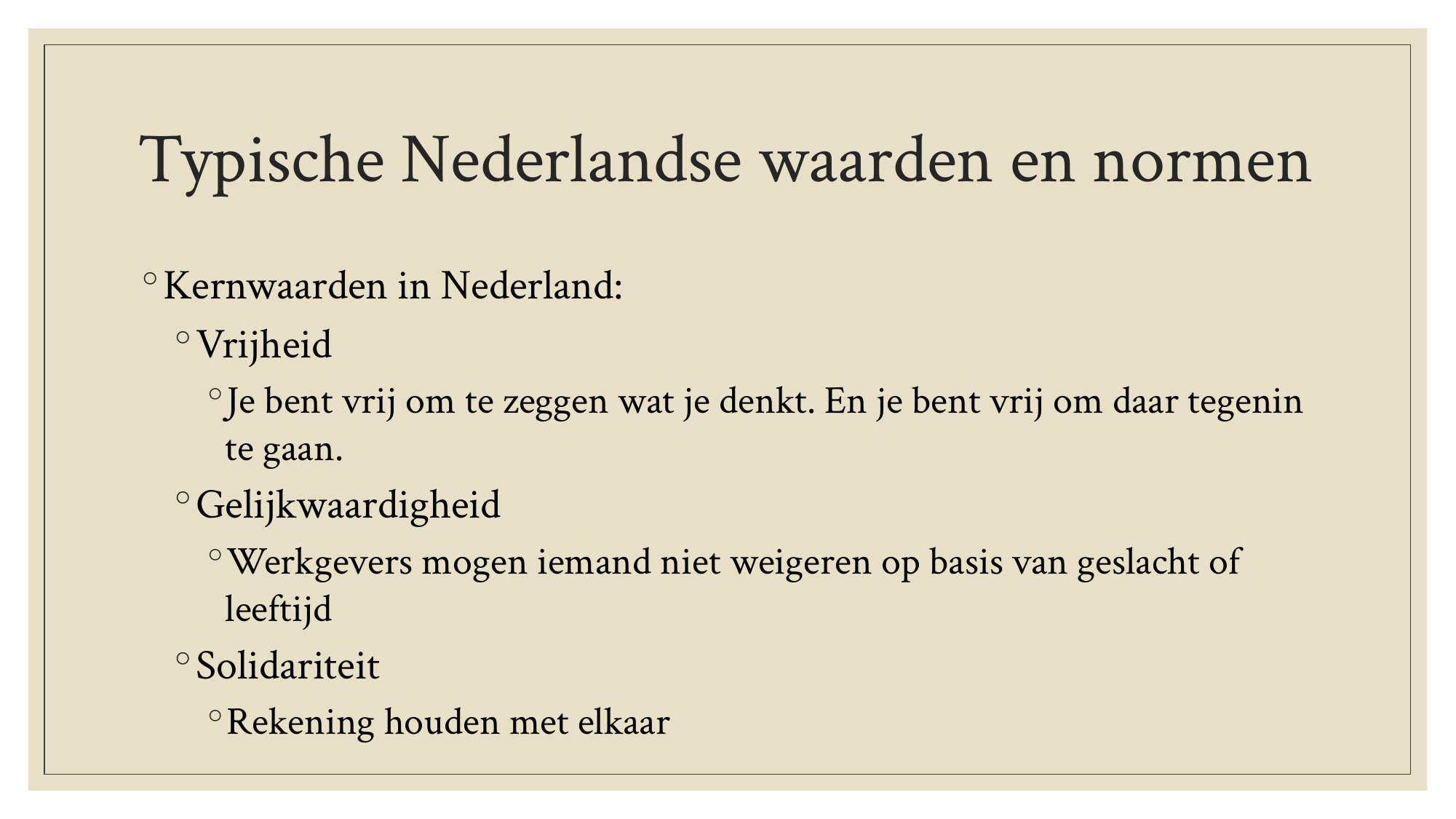

# Typische Nederlandse waarden en normen
Kernwaarden in Nederland:
Vrijheid
Je bent vrij om te zeggen wat je denkt. En je bent vrij om daar tegenin te gaan.
Gelijkwaardigheid
Werkgevers mogen iemand niet weigeren op basis van geslacht of leeftijd
Solidariteit
Rekening houden met elkaar